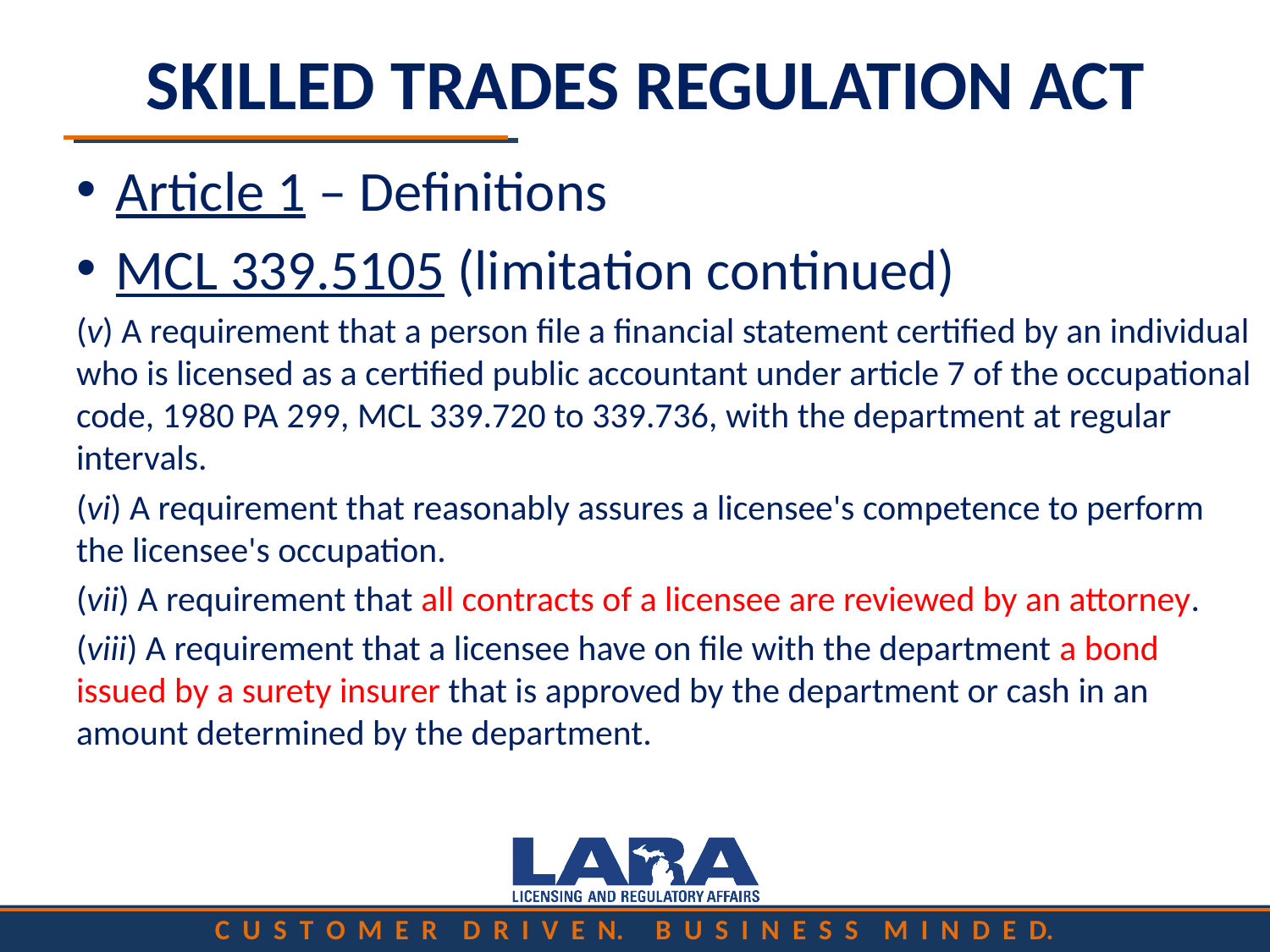

# SKILLED TRADES REGULATION ACT
Article 1 – Definitions
MCL 339.5105 (limitation continued)
(v) A requirement that a person file a financial statement certified by an individual who is licensed as a certified public accountant under article 7 of the occupational code, 1980 PA 299, MCL 339.720 to 339.736, with the department at regular intervals.
(vi) A requirement that reasonably assures a licensee's competence to perform the licensee's occupation.
(vii) A requirement that all contracts of a licensee are reviewed by an attorney.
(viii) A requirement that a licensee have on file with the department a bond issued by a surety insurer that is approved by the department or cash in an amount determined by the department.